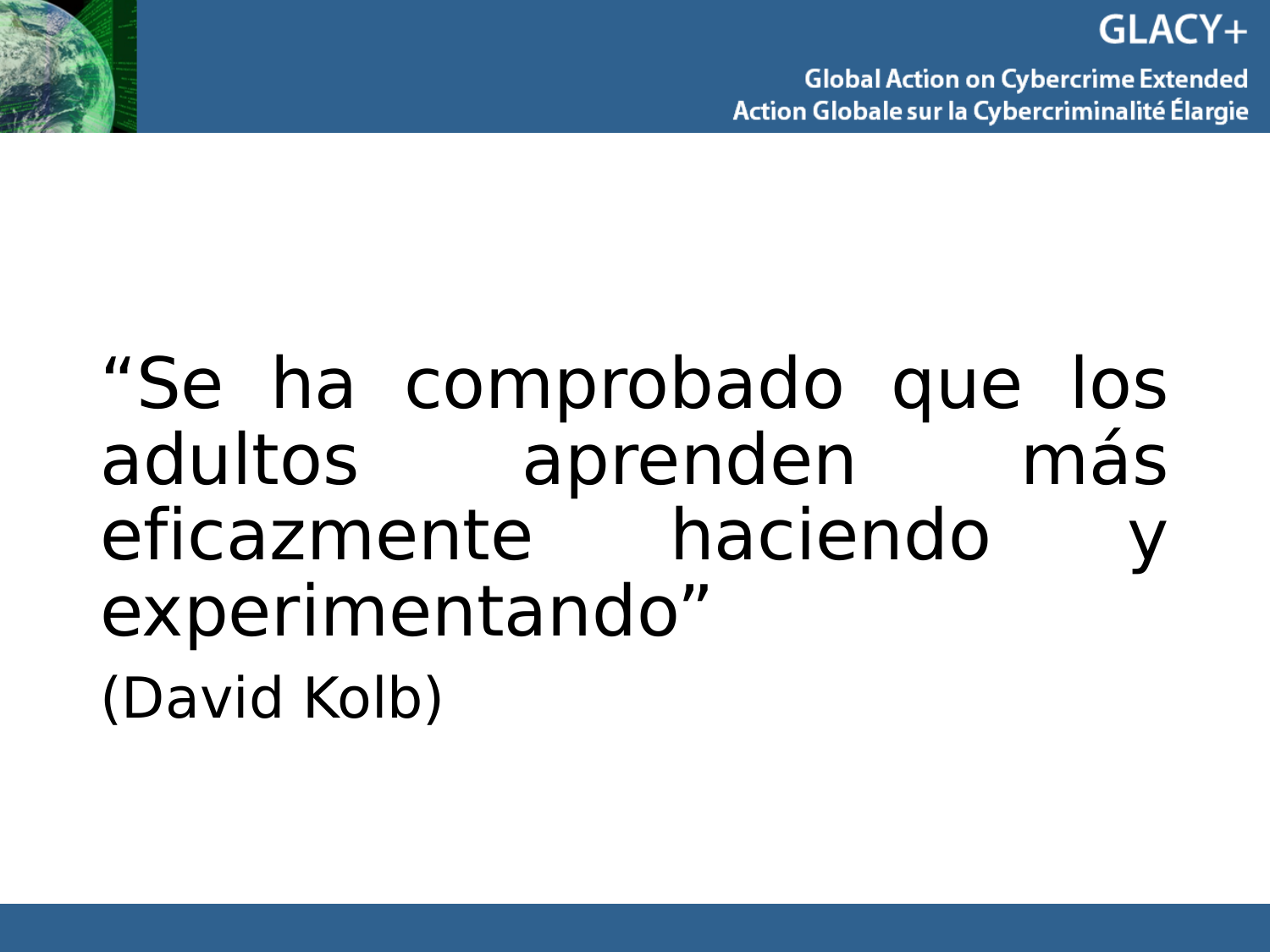

#
“Se ha comprobado que los adultos aprenden más eficazmente haciendo y experimentando”
(David Kolb)